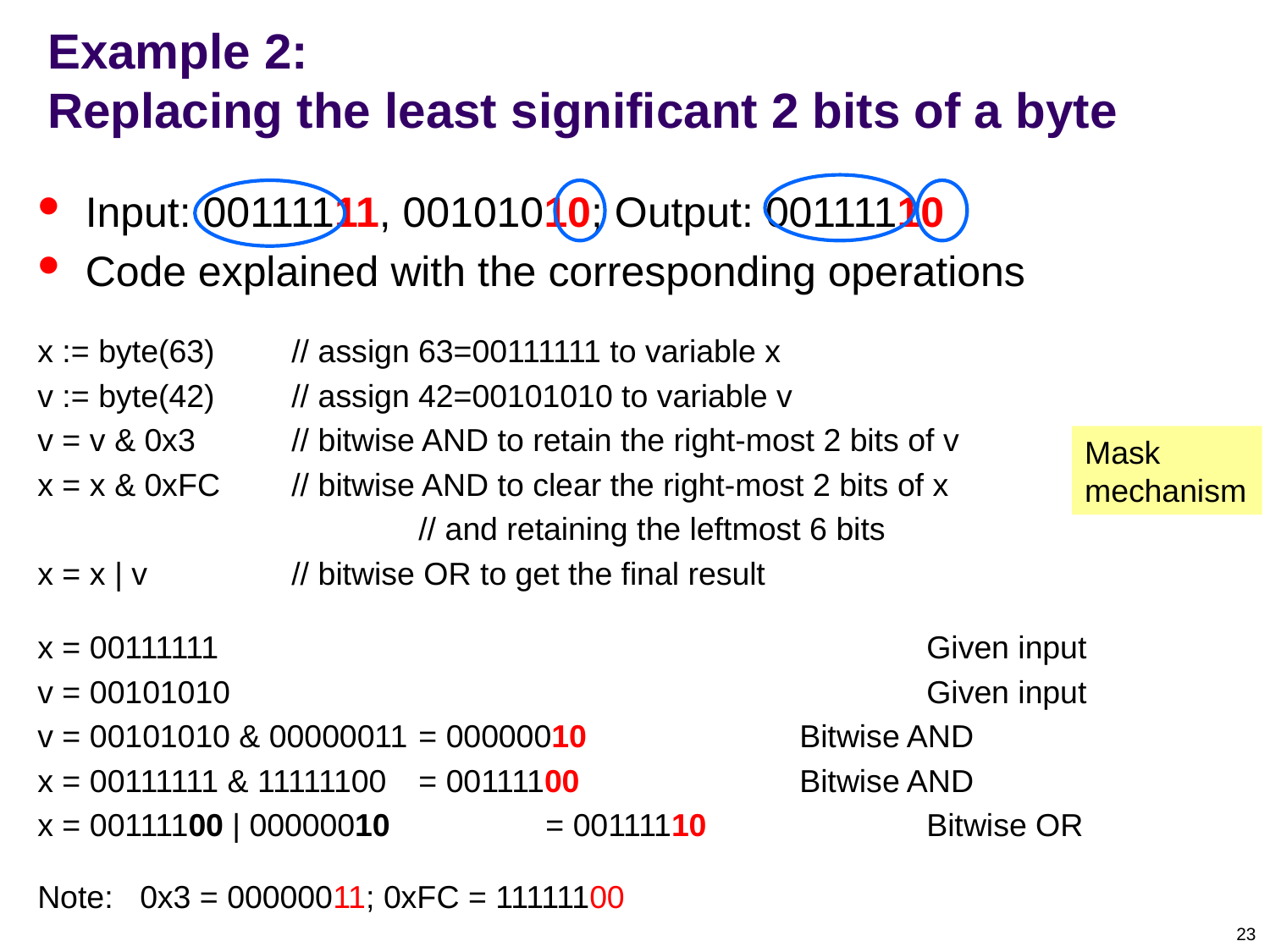

# Example 2: Replacing the least significant 2 bits of a byte

Input: 00111111, 00101010; Output: 00111110
Code explained with the corresponding operations

x := byte(63)	// assign 63=00111111 to variable x
v := byte(42)	// assign 42=00101010 to variable v
v = v & 0x3	// bitwise AND to retain the right-most 2 bits of v
x = x & 0xFC	// bitwise AND to clear the right-most 2 bits of x
			// and retaining the leftmost 6 bits
x = x | v	 	// bitwise OR to get the final result

x = 00111111						Given input
v = 00101010						Given input
v = 00101010 & 00000011 	= 00000010		Bitwise AND
x = 00111111 & 11111100 	= 00111100		Bitwise AND
x = 00111100 | 00000010 		= 00111110		Bitwise OR

Note:   0x3 = 00000011; 0xFC = 11111100

Mask mechanism
23